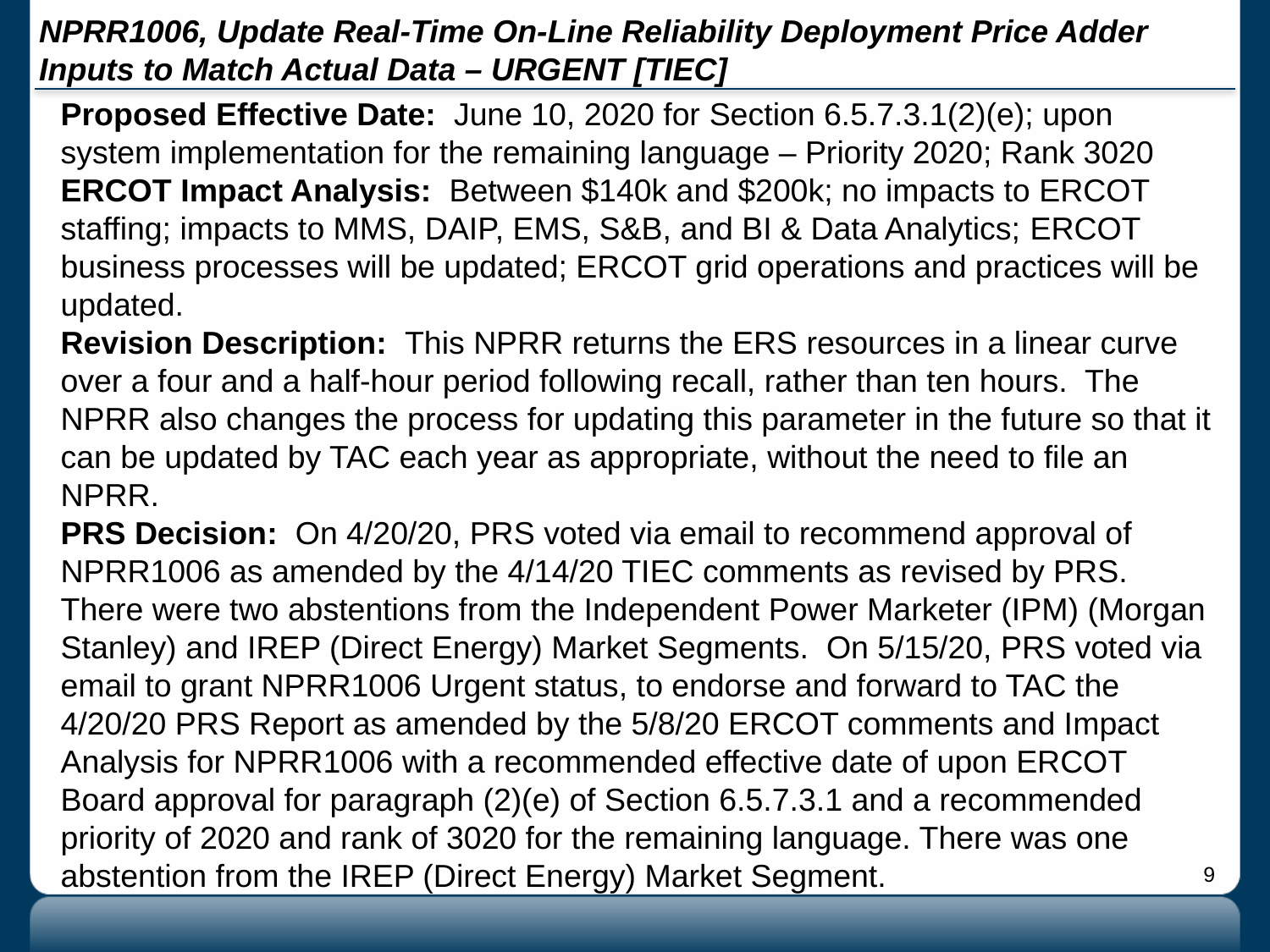

# NPRR1006, Update Real-Time On-Line Reliability Deployment Price Adder Inputs to Match Actual Data – URGENT [TIEC]
Proposed Effective Date:  June 10, 2020 for Section 6.5.7.3.1(2)(e); upon system implementation for the remaining language – Priority 2020; Rank 3020
ERCOT Impact Analysis:  Between $140k and $200k; no impacts to ERCOT staffing; impacts to MMS, DAIP, EMS, S&B, and BI & Data Analytics; ERCOT business processes will be updated; ERCOT grid operations and practices will be updated.
Revision Description:  This NPRR returns the ERS resources in a linear curve over a four and a half-hour period following recall, rather than ten hours.  The NPRR also changes the process for updating this parameter in the future so that it can be updated by TAC each year as appropriate, without the need to file an NPRR.
PRS Decision:  On 4/20/20, PRS voted via email to recommend approval of NPRR1006 as amended by the 4/14/20 TIEC comments as revised by PRS. There were two abstentions from the Independent Power Marketer (IPM) (Morgan Stanley) and IREP (Direct Energy) Market Segments.  On 5/15/20, PRS voted via email to grant NPRR1006 Urgent status, to endorse and forward to TAC the 4/20/20 PRS Report as amended by the 5/8/20 ERCOT comments and Impact Analysis for NPRR1006 with a recommended effective date of upon ERCOT Board approval for paragraph (2)(e) of Section 6.5.7.3.1 and a recommended priority of 2020 and rank of 3020 for the remaining language. There was one abstention from the IREP (Direct Energy) Market Segment.